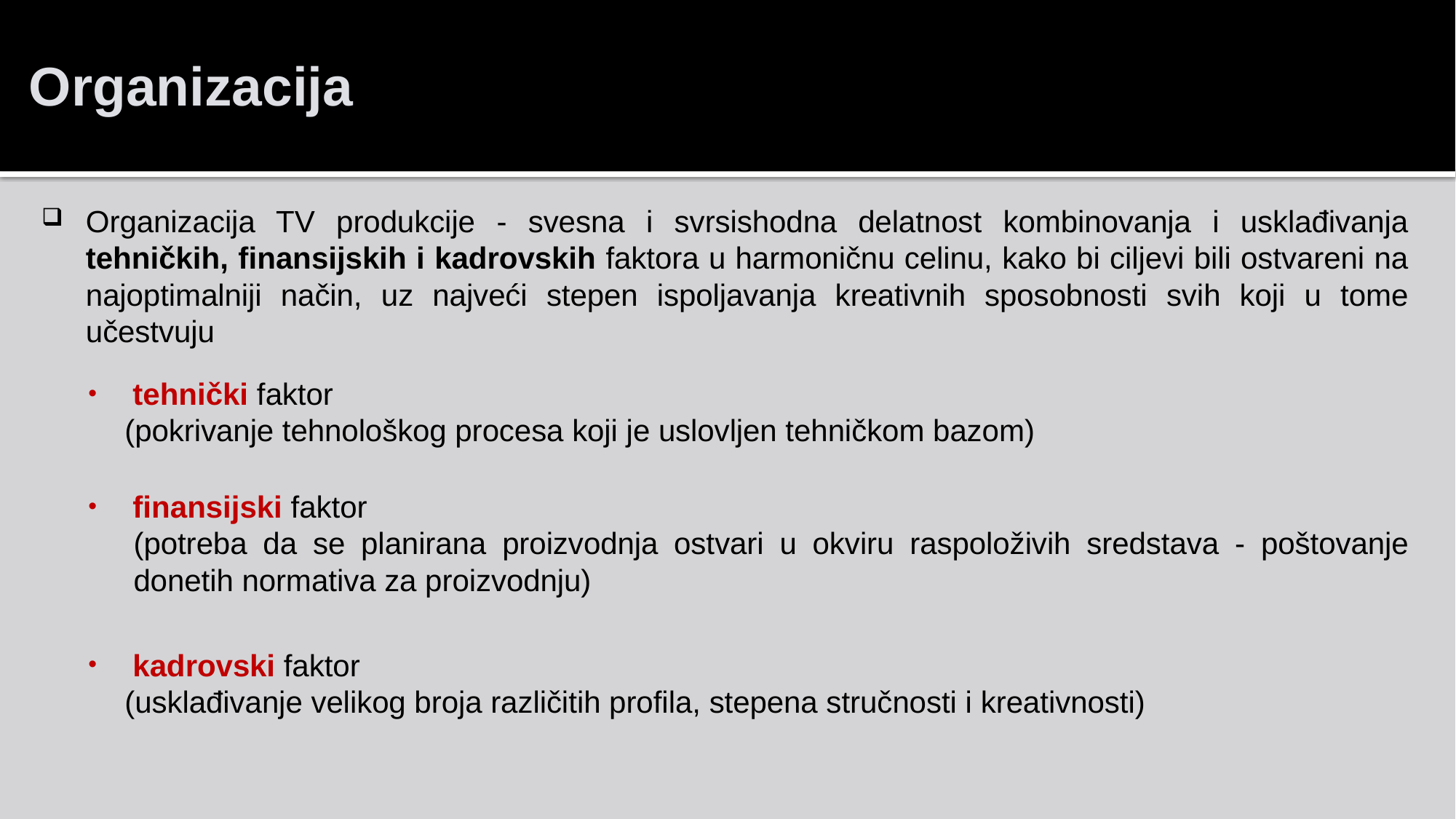

# Organizacija

Organizacija TV produkcije - svesna i svrsishodna delatnost kombinovanja i usklađivanja tehničkih, finansijskih i kadrovskih faktora u harmoničnu celinu, kako bi ciljevi bili ostvareni na najoptimalniji način, uz najveći stepen ispoljavanja kreativnih sposobnosti svih koji u tome učestvuju

tehnički faktor
	   (pokrivanje tehnološkog procesa koji je uslovljen tehničkom bazom)

finansijski faktor
(potreba da se planirana proizvodnja ostvari u okviru raspoloživih sredstava - poštovanje donetih normativa za proizvodnju)

kadrovski faktor
	   (usklađivanje velikog broja različitih profila, stepena stručnosti i kreativnosti)